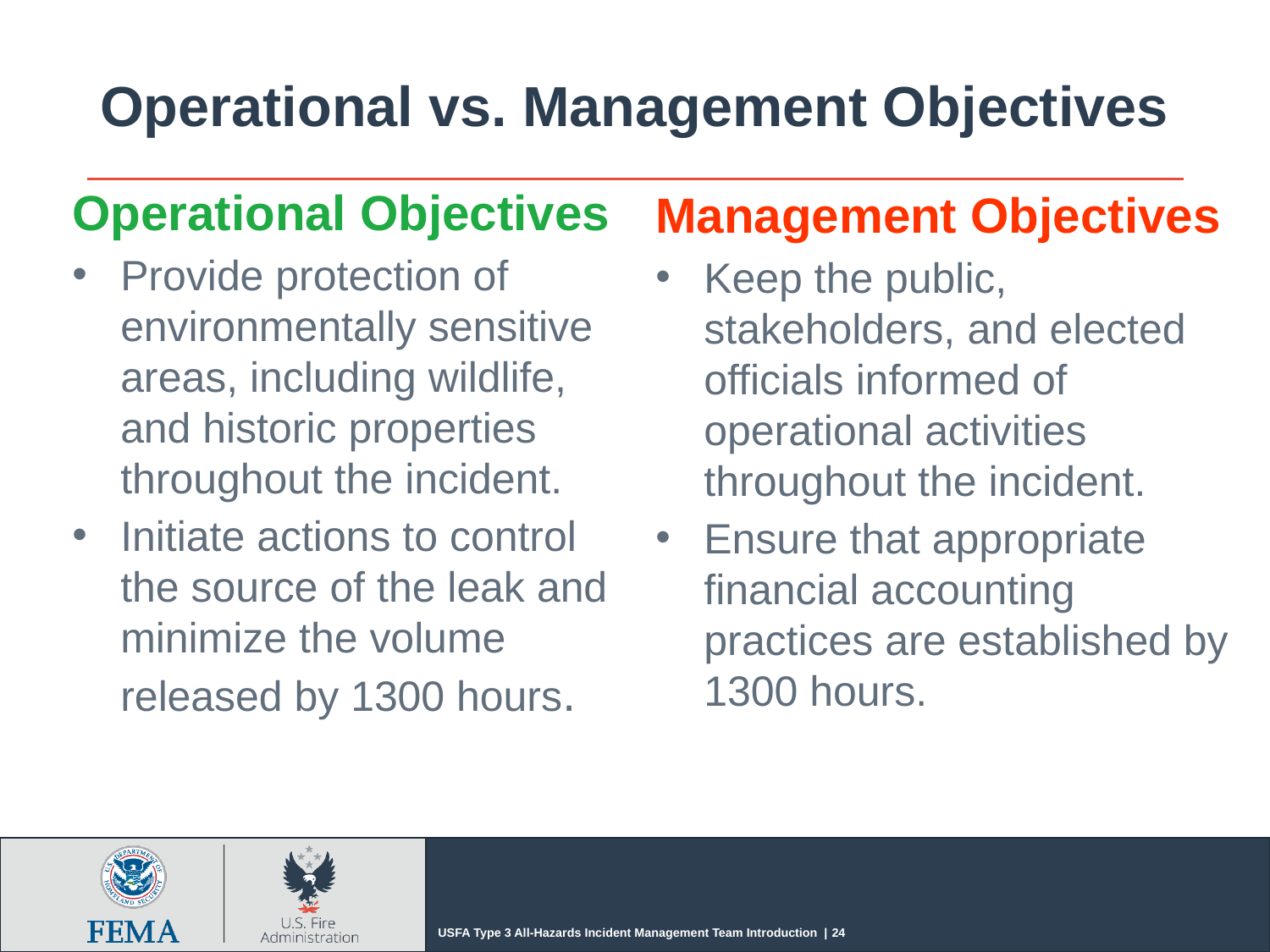

# Operational vs. Management Objectives
Operational Objectives
Provide protection of environmentally sensitive areas, including wildlife, and historic properties throughout the incident.
Initiate actions to control the source of the leak and minimize the volume released by 1300 hours.
Management Objectives
Keep the public, stakeholders, and elected officials informed of operational activities throughout the incident.
Ensure that appropriate financial accounting practices are established by 1300 hours.
USFA Type 3 All-Hazards Incident Management Team Introduction  | 24